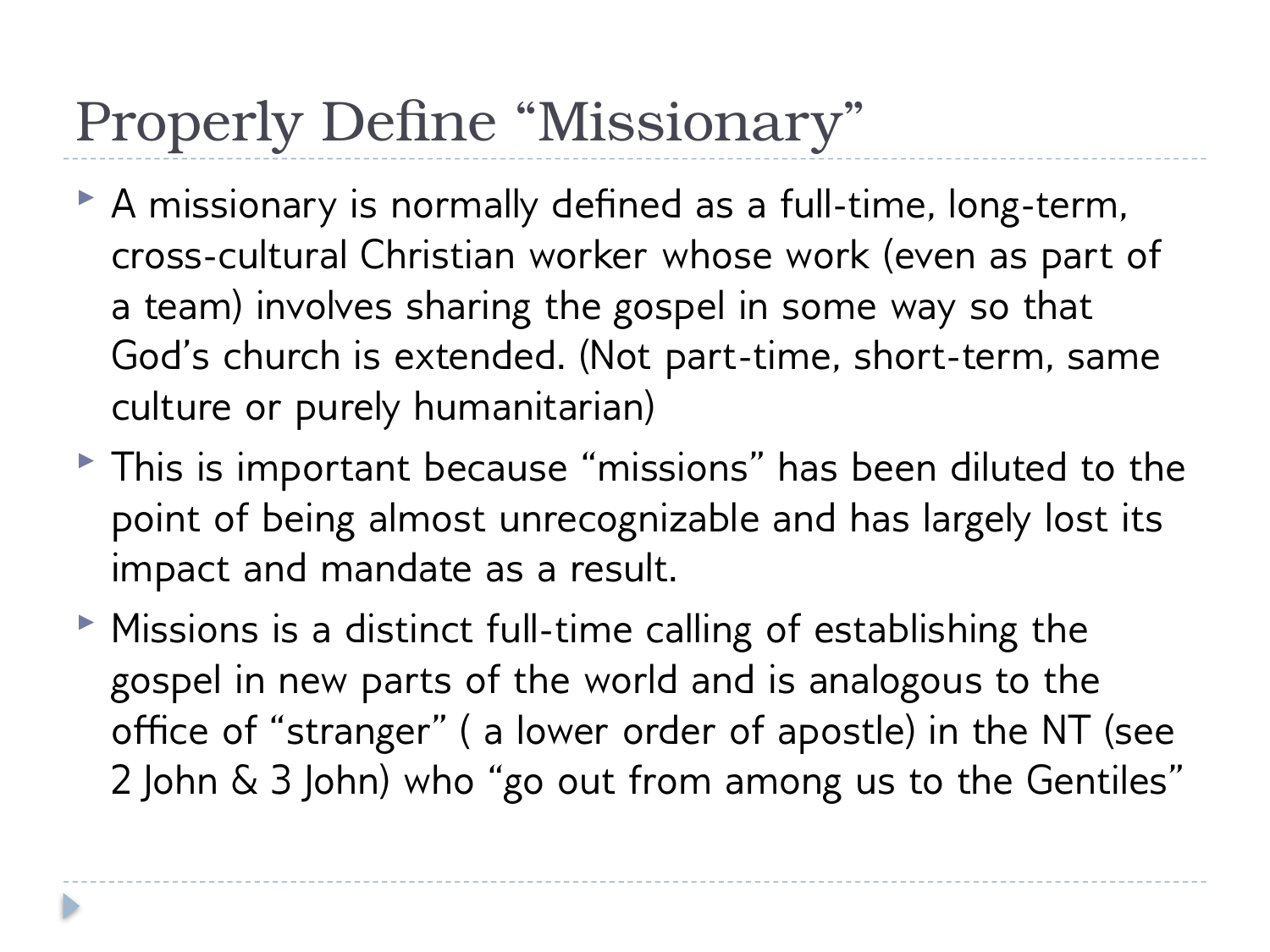

# Properly Define “Missionary”
A missionary is normally defined as a full-time, long-term, cross-cultural Christian worker whose work (even as part of a team) involves sharing the gospel in some way so that God’s church is extended. (Not part-time, short-term, same culture or purely humanitarian)
This is important because “missions” has been diluted to the point of being almost unrecognizable and has largely lost its impact and mandate as a result.
Missions is a distinct full-time calling of establishing the gospel in new parts of the world and is analogous to the office of “stranger” ( a lower order of apostle) in the NT (see 2 John & 3 John) who “go out from among us to the Gentiles”